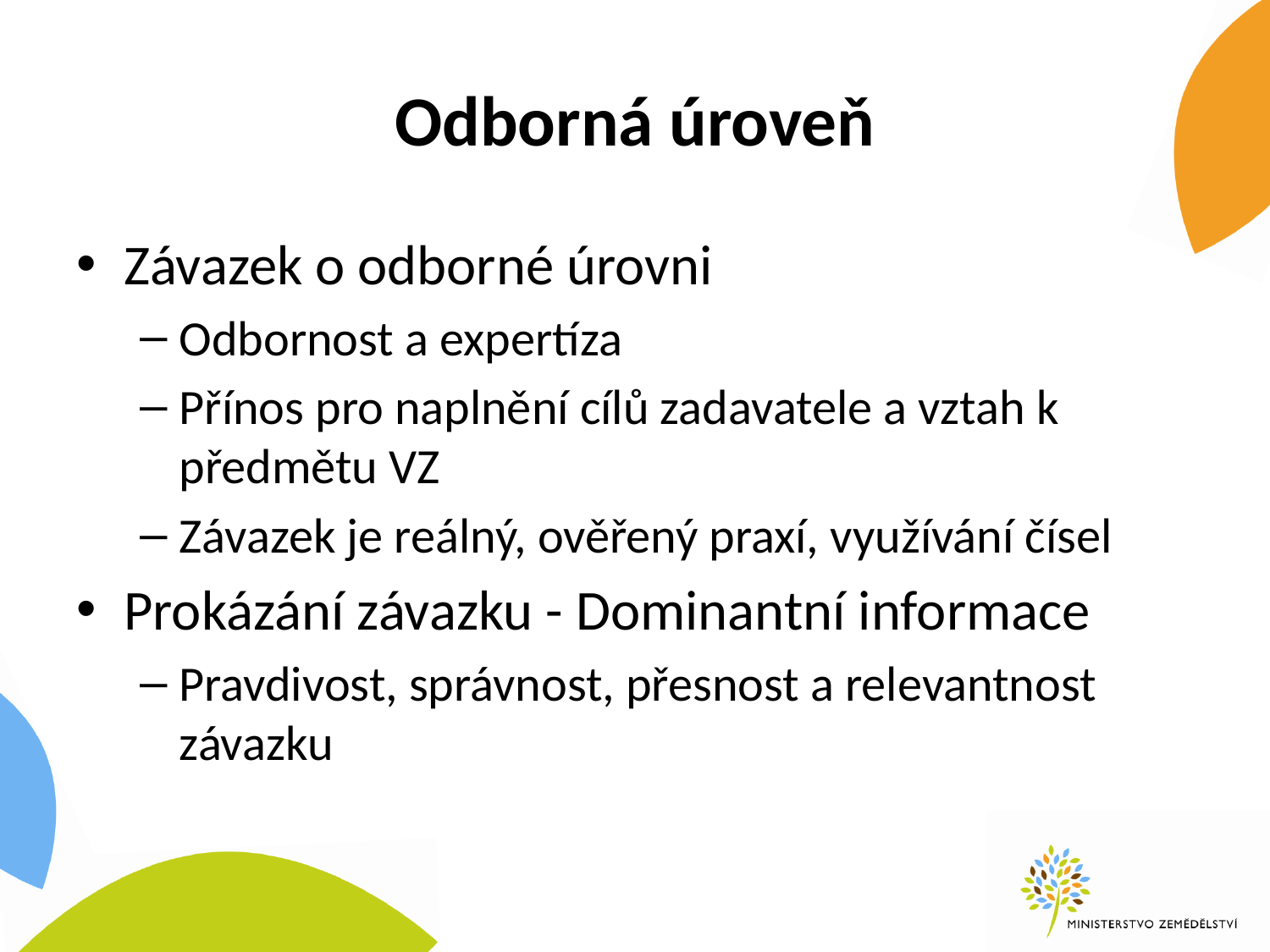

# Odborná úroveň
Závazek o odborné úrovni
Odbornost a expertíza
Přínos pro naplnění cílů zadavatele a vztah k předmětu VZ
Závazek je reálný, ověřený praxí, využívání čísel
Prokázání závazku - Dominantní informace
Pravdivost, správnost, přesnost a relevantnost závazku